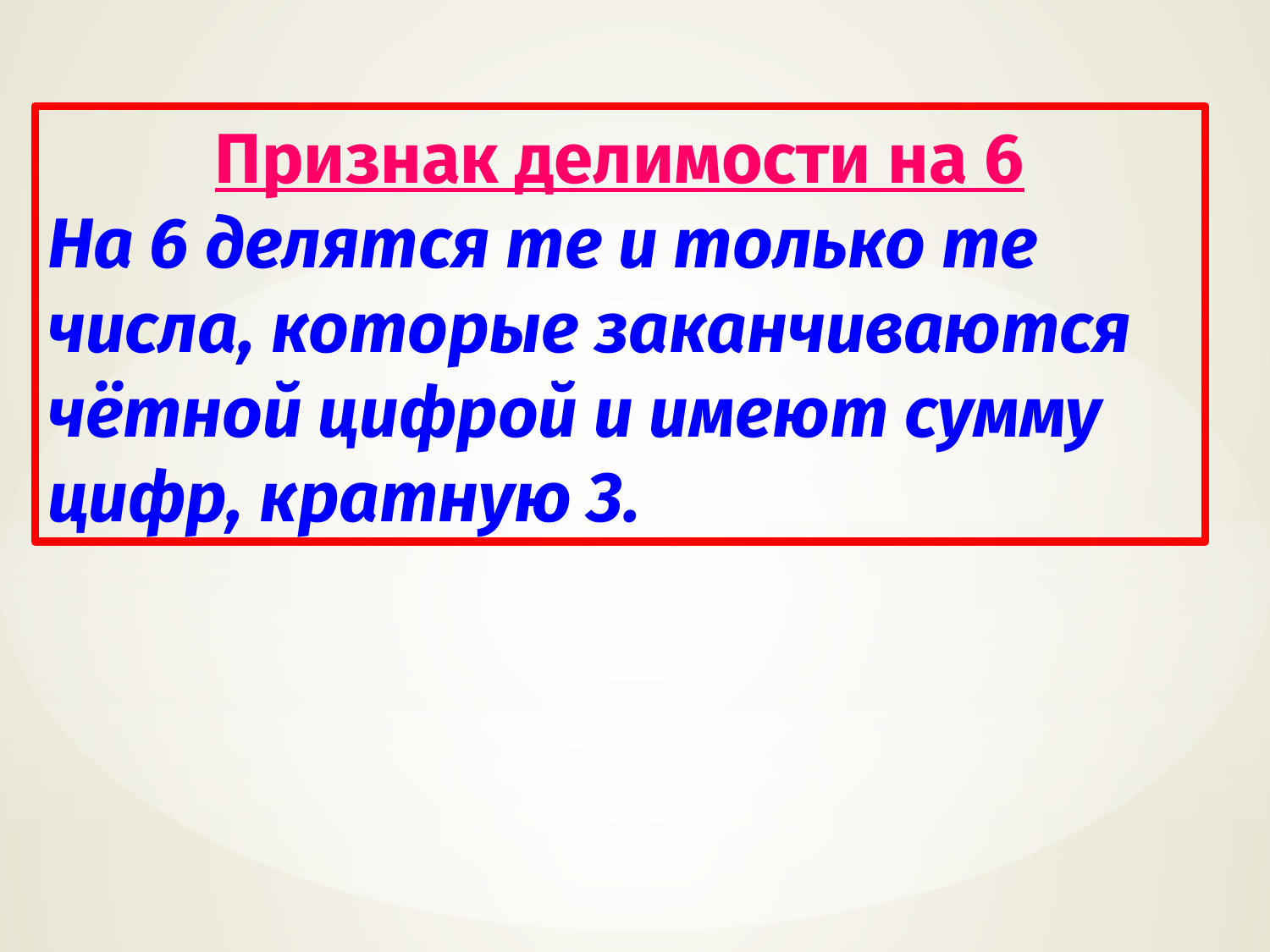

Признак делимости на 6
На 6 делятся те и только те числа, которые заканчиваются чётной цифрой и имеют сумму цифр, кратную 3.